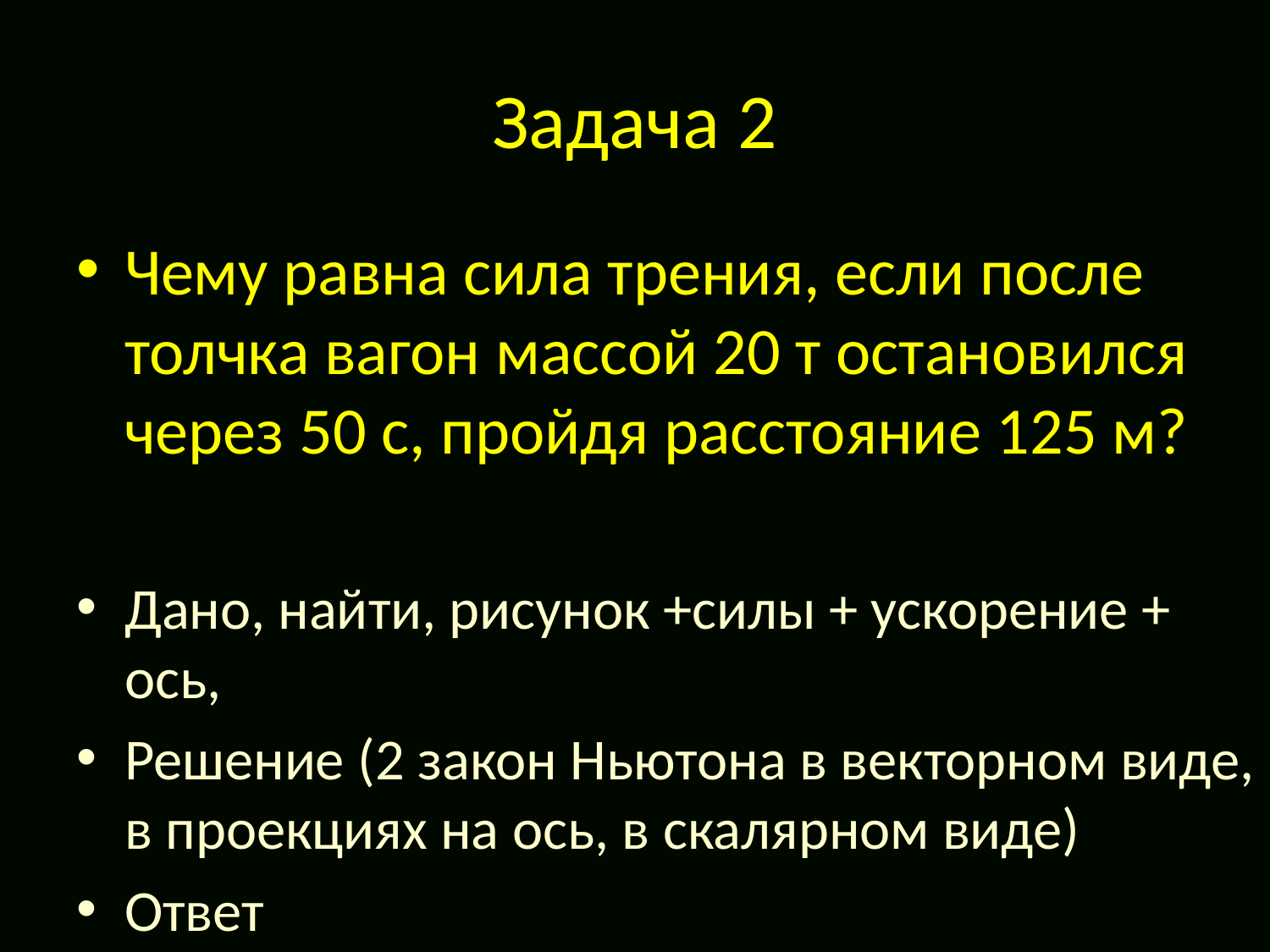

# Задача 2
Чему равна сила трения, если после толчка вагон массой 20 т остановился через 50 с, пройдя расстояние 125 м?

Дано, найти, рисунок +силы + ускорение + ось,
Решение (2 закон Ньютона в векторном виде, в проекциях на ось, в скалярном виде)
Ответ